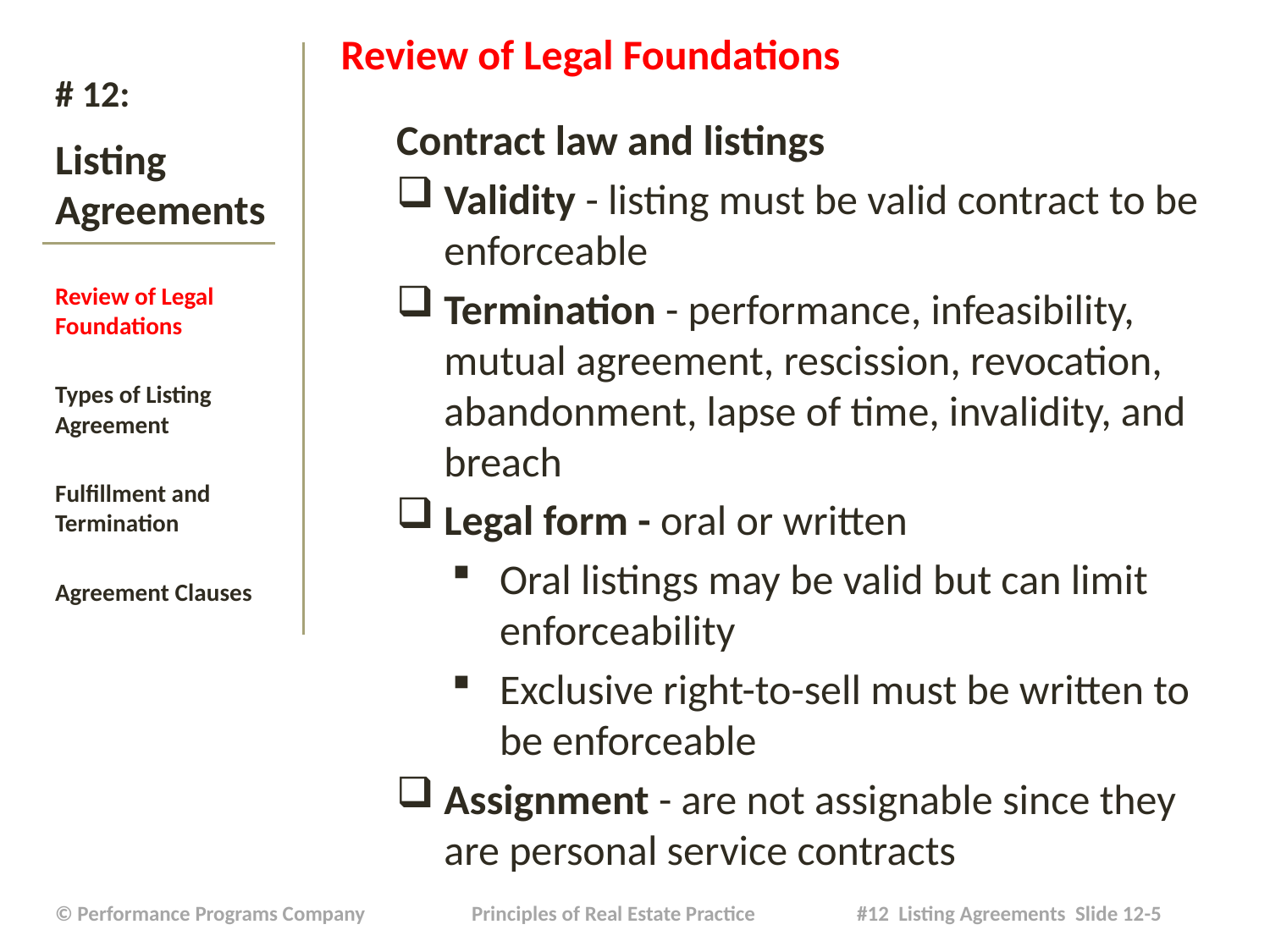

Review of Legal Foundations

Contract law and listings
Validity - listing must be valid contract to be enforceable
Termination - performance, infeasibility, mutual agreement, rescission, revocation, abandonment, lapse of time, invalidity, and breach
Legal form - oral or written
Oral listings may be valid but can limit enforceability
Exclusive right-to-sell must be written to be enforceable
Assignment - are not assignable since they are personal service contracts
# # 12: Listing Agreements

Review of Legal Foundations

Types of Listing Agreement

Fulfillment and Termination

Agreement Clauses

| © Performance Programs Company Principles of Real Estate Practice #12 Listing Agreements Slide 12-5 |
| --- |